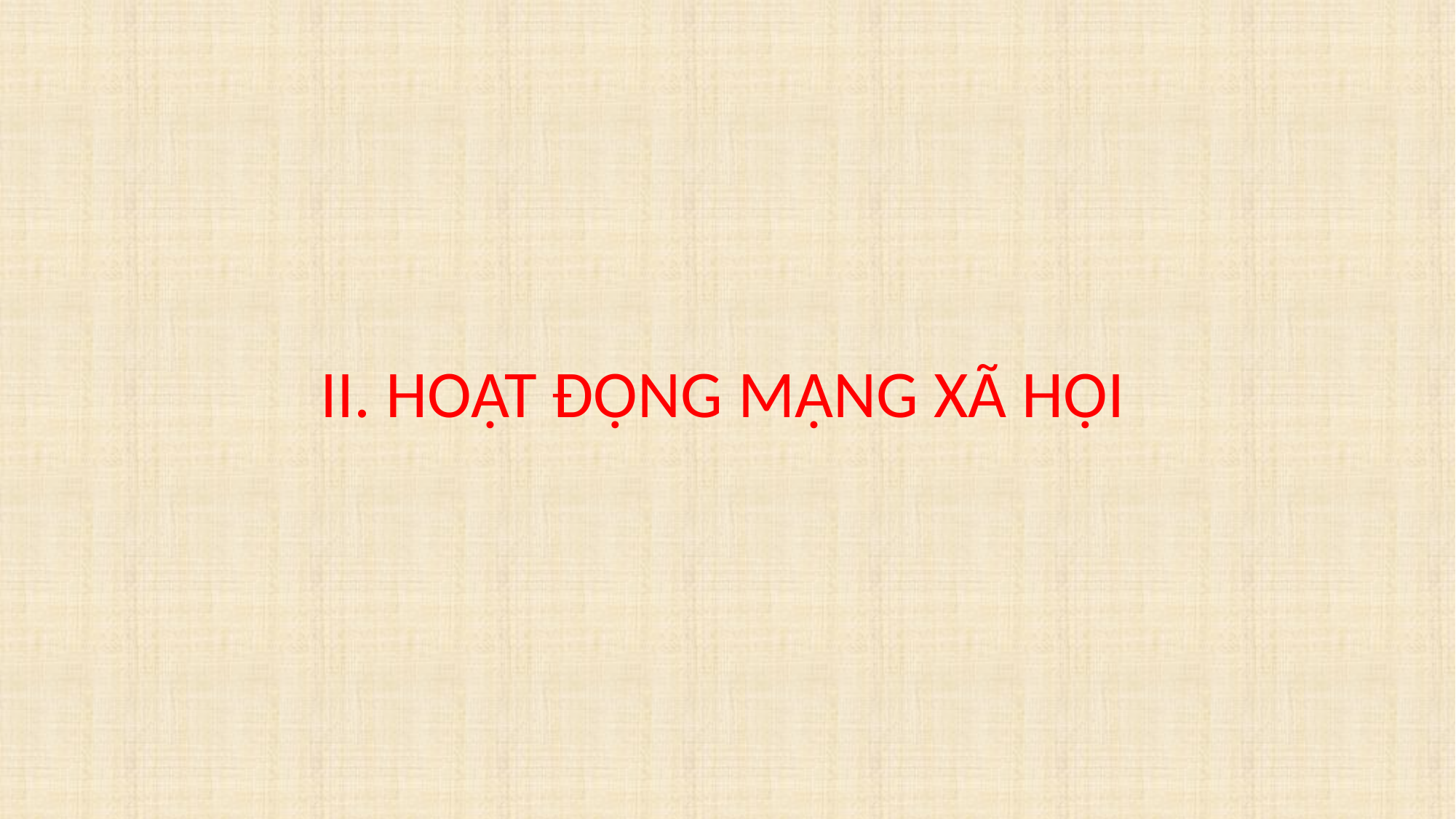

# II. HOẠT ĐỘNG MẠNG XÃ HỘI